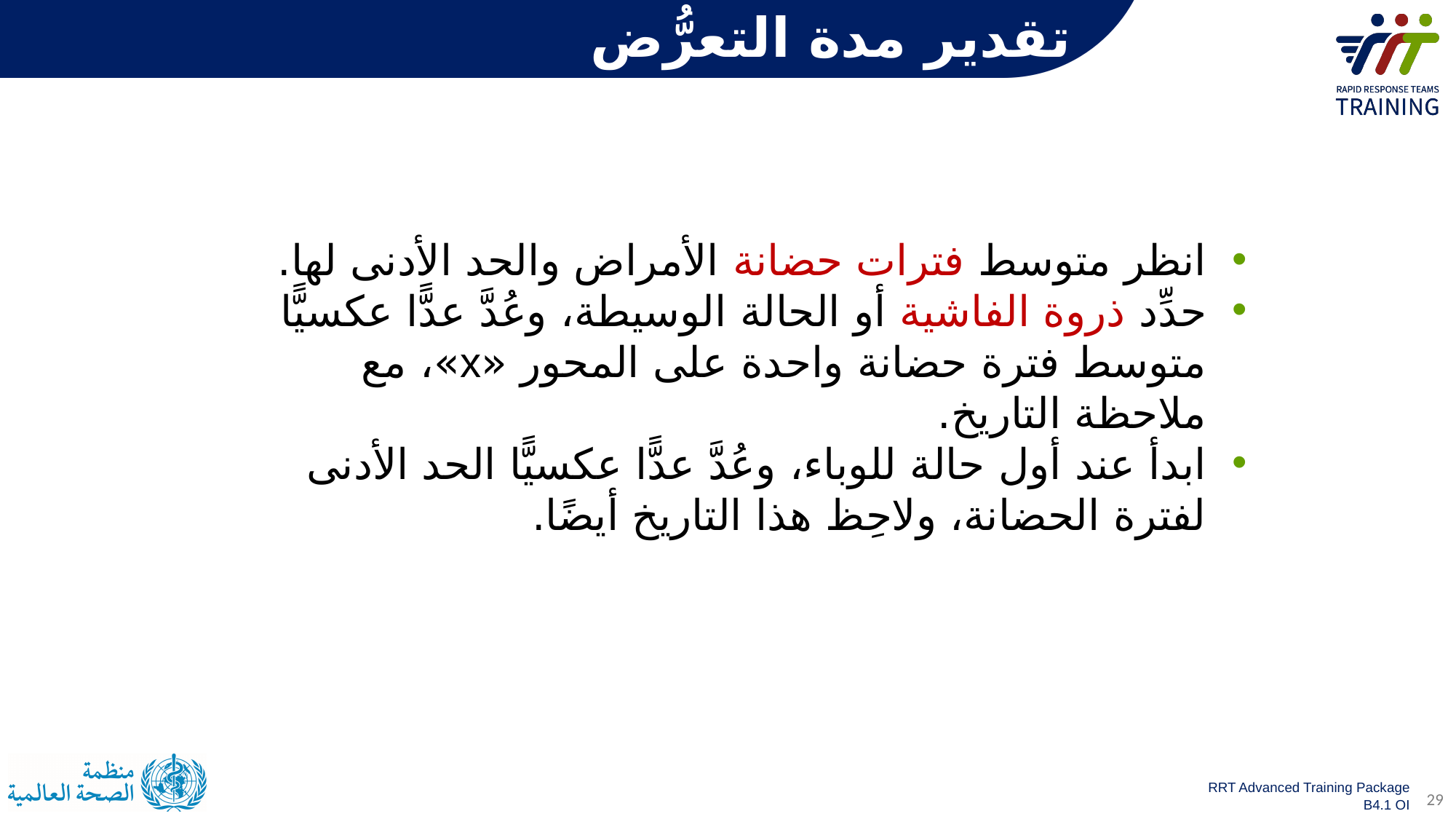

تقدير مدة التعرُّض
انظر متوسط فترات حضانة الأمراض والحد الأدنى لها.
حدِّد ذروة الفاشية أو الحالة الوسيطة، وعُدَّ عدًّا عكسيًّا متوسط فترة حضانة واحدة على المحور «x»، مع ملاحظة التاريخ.
ابدأ عند أول حالة للوباء، وعُدَّ عدًّا عكسيًّا الحد الأدنى لفترة الحضانة، ولاحِظ هذا التاريخ أيضًا.